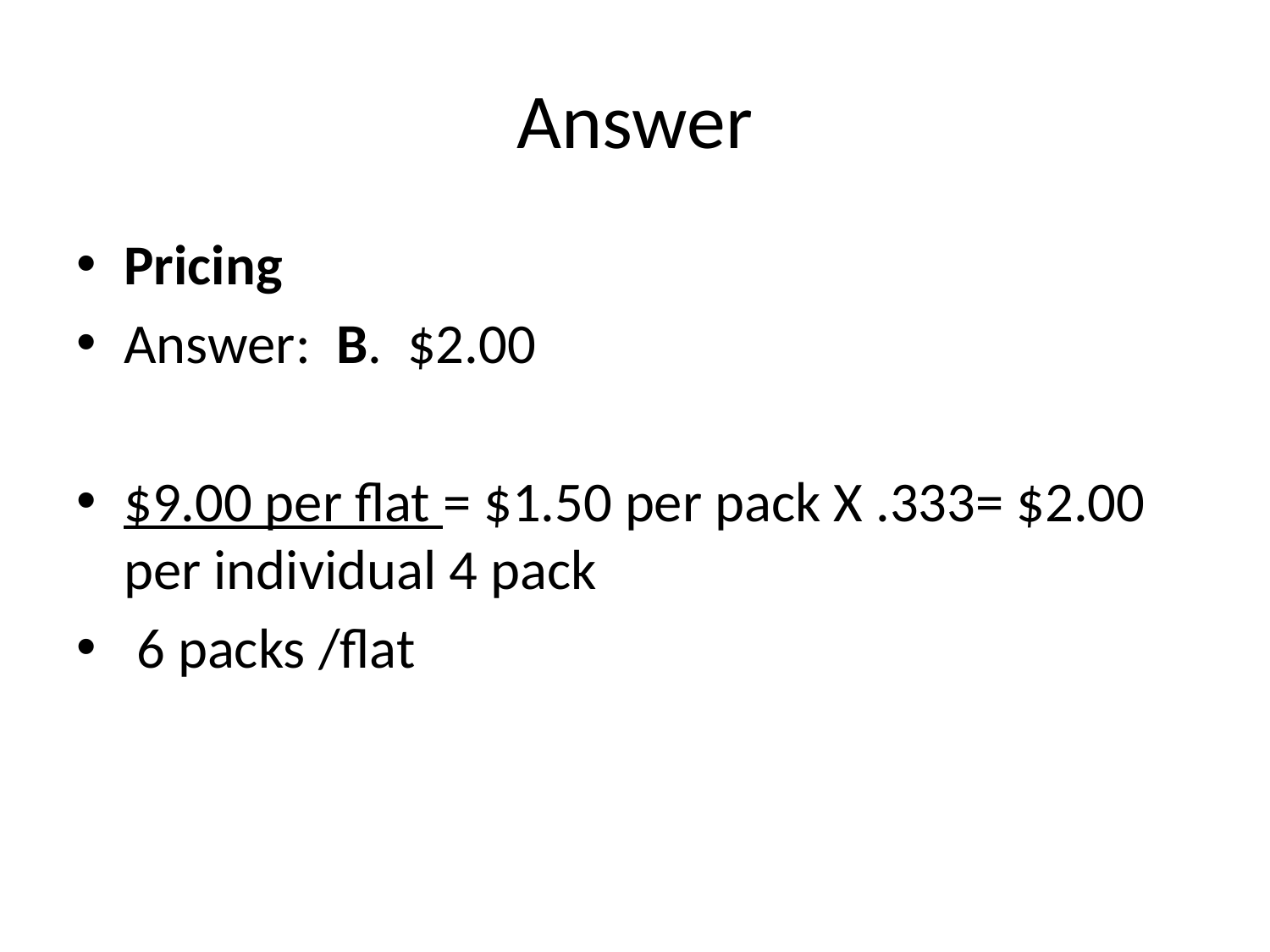

# Answer
Pricing
Answer:  B.  $2.00

$9.00 per flat = $1.50 per pack X .333= $2.00 per individual 4 pack
 6 packs /flat